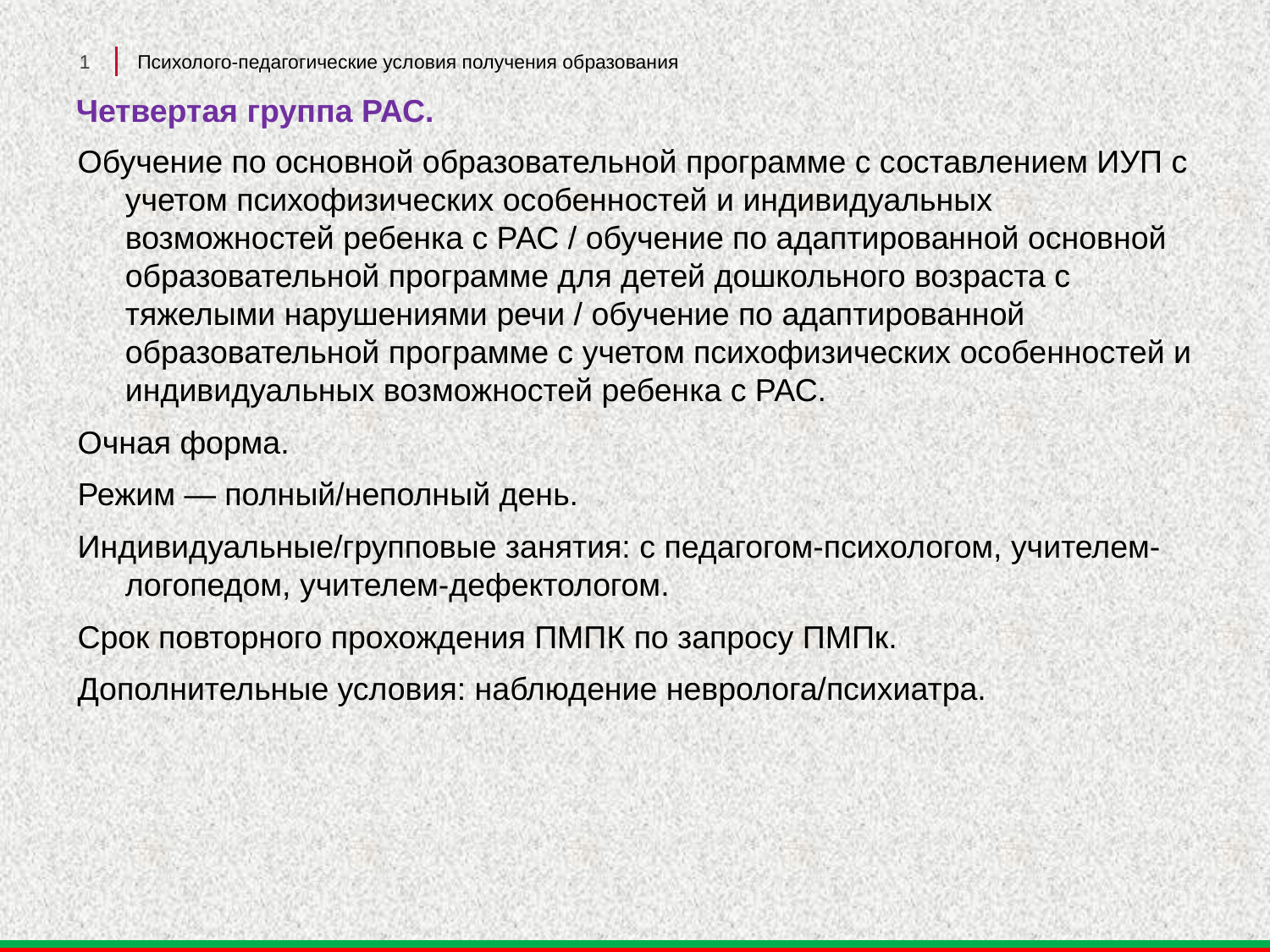

1
Психолого-педагогические условия получения образования
# Четвертая группа РАС.

Обучение по основной образовательной программе с составлением ИУП с учетом психофизических особенностей и индивидуальных возможностей ребенка с РАС / обучение по адаптированной основной образовательной программе для детей дошкольного возраста с тяжелыми нарушениями речи / обучение по адаптированной образовательной программе с учетом психофизических особенностей и индивидуальных возможностей ребенка с РАС.
Очная форма.
Режим — полный/неполный день.
Индивидуальные/групповые занятия: с педагогом-психологом, учителем-логопедом, учителем-дефектологом.
Срок повторного прохождения ПМПК по запросу ПМПк.
Дополнительные условия: наблюдение невролога/психиатра.